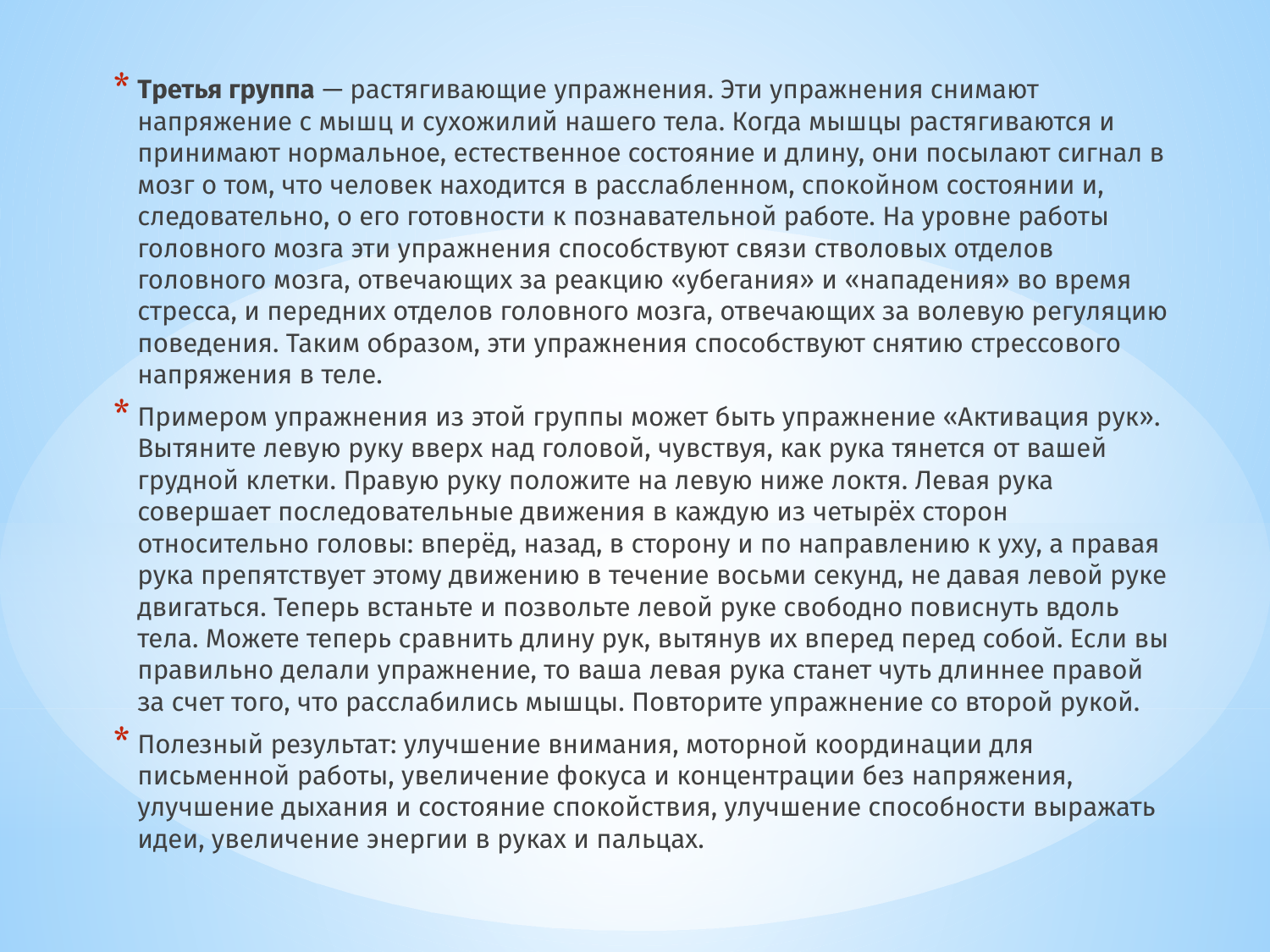

Третья группа — растягивающие упражнения. Эти упражнения снимают напряжение с мышц и сухожилий нашего тела. Когда мышцы растягиваются и принимают нормальное, естественное состояние и длину, они посылают сигнал в мозг о том, что человек находится в расслабленном, спокойном состоянии и, следовательно, о его готовности к познавательной работе. На уровне работы головного мозга эти упражнения способствуют связи стволовых отделов головного мозга, отвечающих за реакцию «убегания» и «нападения» во время стресса, и передних отделов головного мозга, отвечающих за волевую регуляцию поведения. Таким образом, эти упражнения способствуют снятию стрессового напряжения в теле.
Примером упражнения из этой группы может быть упражнение «Активация рук». Вытяните левую руку вверх над головой, чувствуя, как рука тянется от вашей грудной клетки. Правую руку положите на левую ниже локтя. Левая рука совершает последовательные движения в каждую из четырёх сторон относительно головы: вперёд, назад, в сторону и по направлению к уху, а правая рука препятствует этому движению в течение восьми секунд, не давая левой руке двигаться. Теперь встаньте и позвольте левой руке свободно повиснуть вдоль тела. Можете теперь сравнить длину рук, вытянув их вперед перед собой. Если вы правильно делали упражнение, то ваша левая рука станет чуть длиннее правой за счет того, что расслабились мышцы. Повторите упражнение со второй рукой.
Полезный результат: улучшение внимания, моторной координации для письменной работы, увеличение фокуса и концентрации без напряжения, улучшение дыхания и состояние спокойствия, улучшение способности выражать идеи, увеличение энергии в руках и пальцах.

#